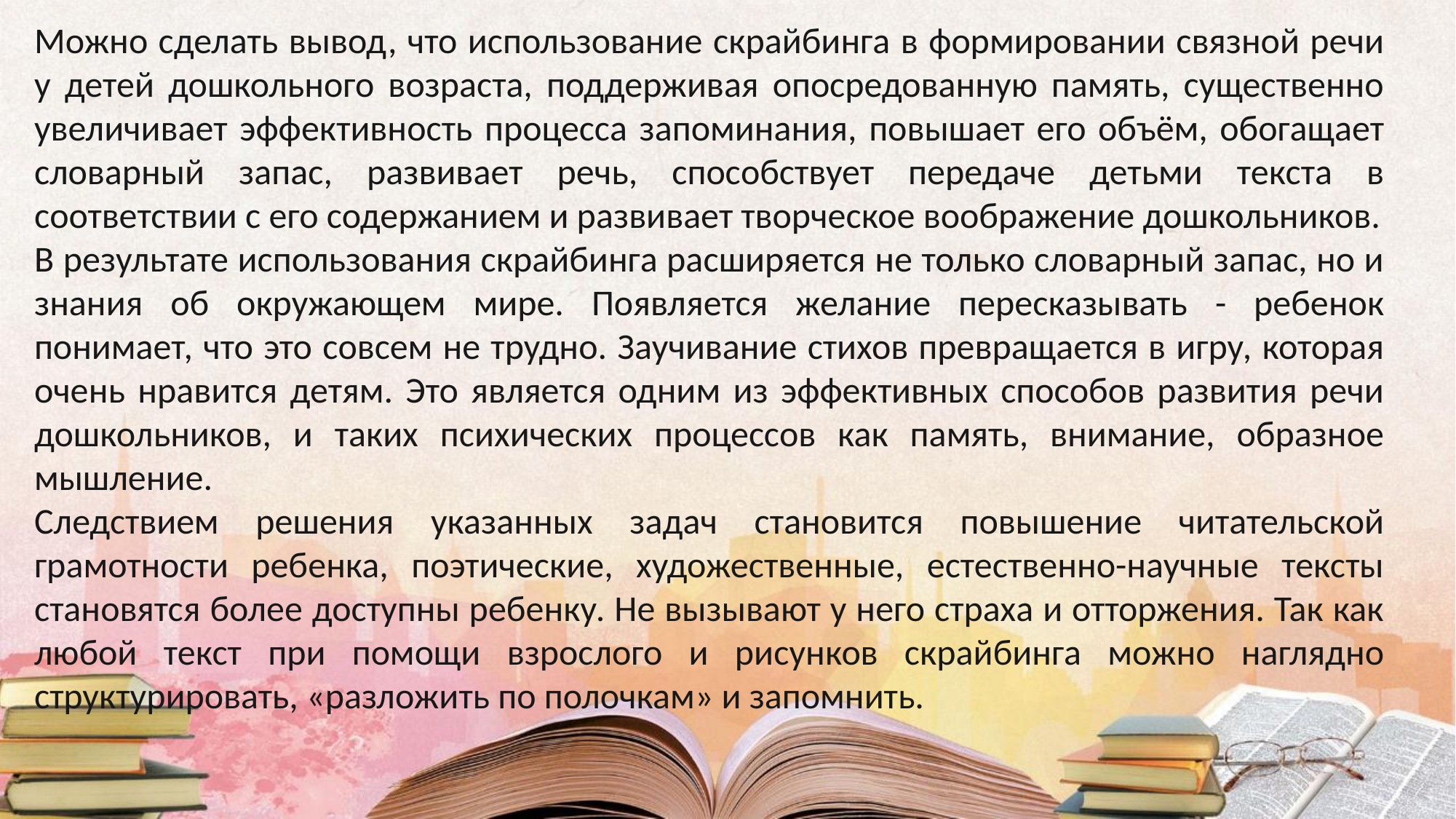

Можно сделать вывод, что использование скрайбинга в формировании связной речи у детей дошкольного возраста, поддерживая опосредованную память, существенно увеличивает эффективность процесса запоминания, повышает его объём, обогащает словарный запас, развивает речь, способствует передаче детьми текста в соответствии с его содержанием и развивает творческое воображение дошкольников.
В результате использования скрайбинга расширяется не только словарный запас, но и знания об окружающем мире. Появляется желание пересказывать - ребенок понимает, что это совсем не трудно. Заучивание стихов превращается в игру, которая очень нравится детям. Это является одним из эффективных способов развития речи дошкольников, и таких психических процессов как память, внимание, образное мышление.
Следствием решения указанных задач становится повышение читательской грамотности ребенка, поэтические, художественные, естественно-научные тексты становятся более доступны ребенку. Не вызывают у него страха и отторжения. Так как любой текст при помощи взрослого и рисунков скрайбинга можно наглядно структурировать, «разложить по полочкам» и запомнить.